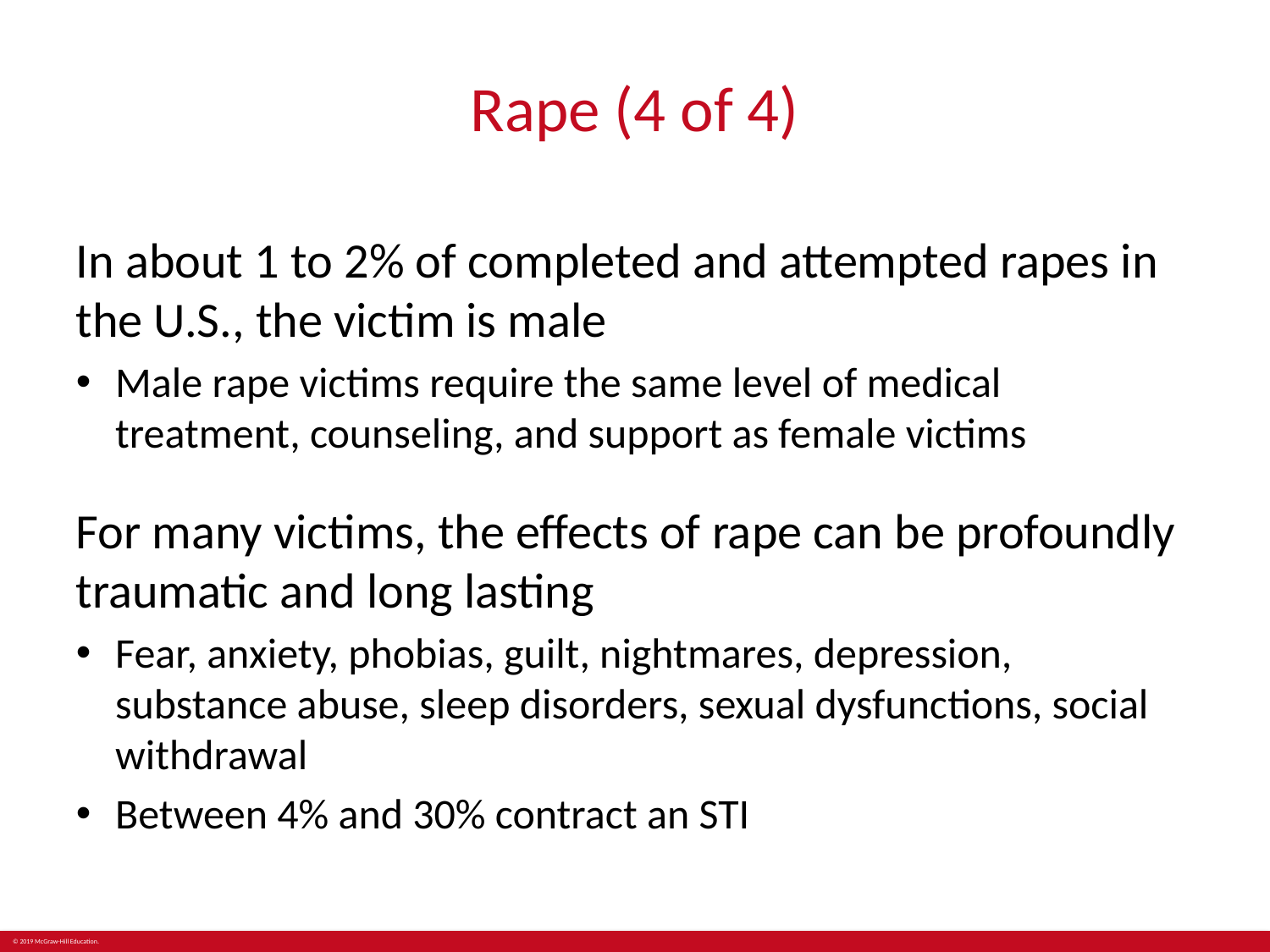

# Rape (4 of 4)
In about 1 to 2% of completed and attempted rapes in the U.S., the victim is male
Male rape victims require the same level of medical treatment, counseling, and support as female victims
For many victims, the effects of rape can be profoundly traumatic and long lasting
Fear, anxiety, phobias, guilt, nightmares, depression, substance abuse, sleep disorders, sexual dysfunctions, social withdrawal
Between 4% and 30% contract an STI